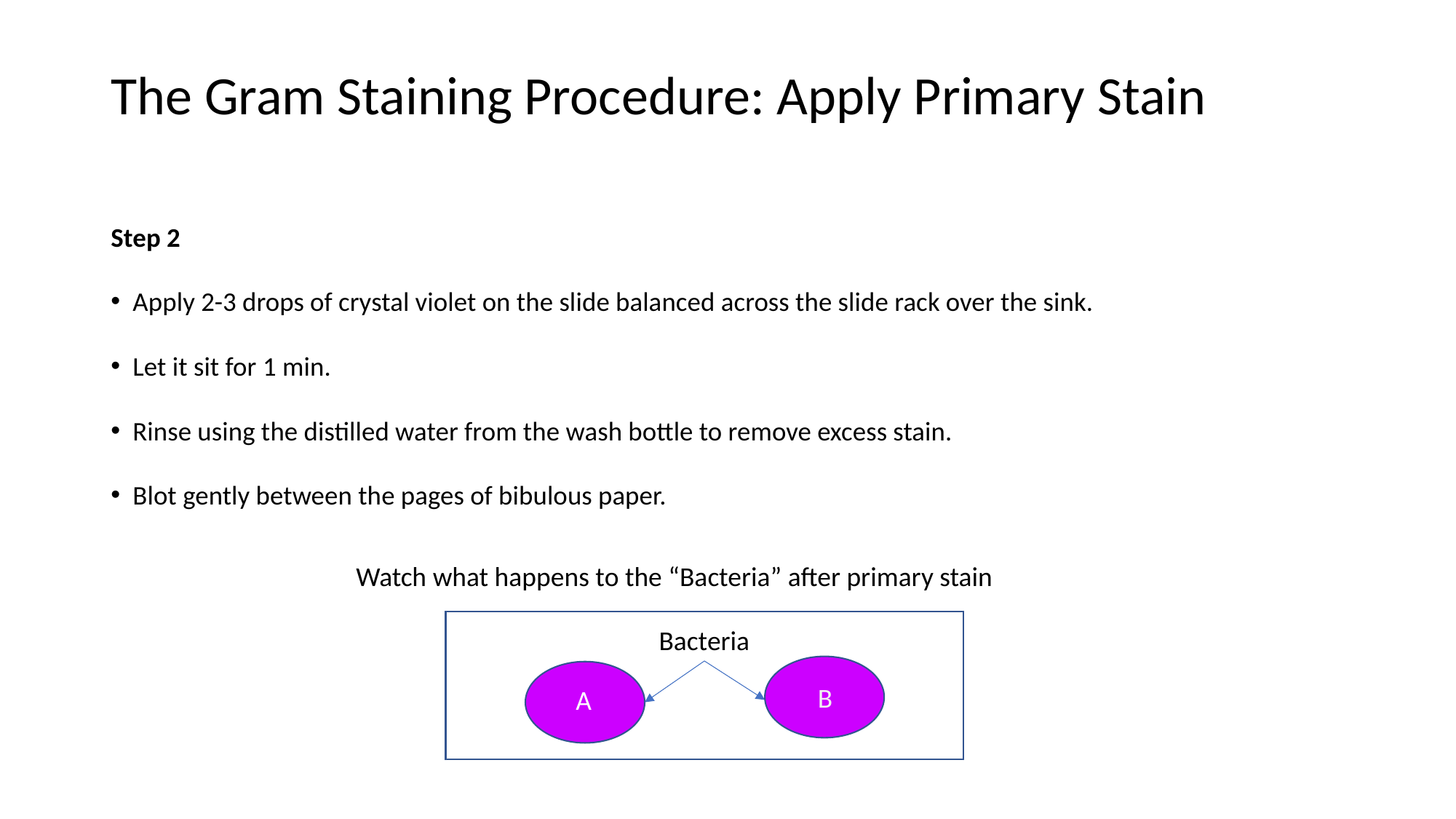

# The Gram Staining Procedure: Apply Primary Stain

Step 2
Apply 2-3 drops of crystal violet on the slide balanced across the slide rack over the sink.
Let it sit for 1 min.
Rinse using the distilled water from the wash bottle to remove excess stain.
Blot gently between the pages of bibulous paper.

Watch what happens to the “Bacteria” after primary stain

Bacteria

A
B